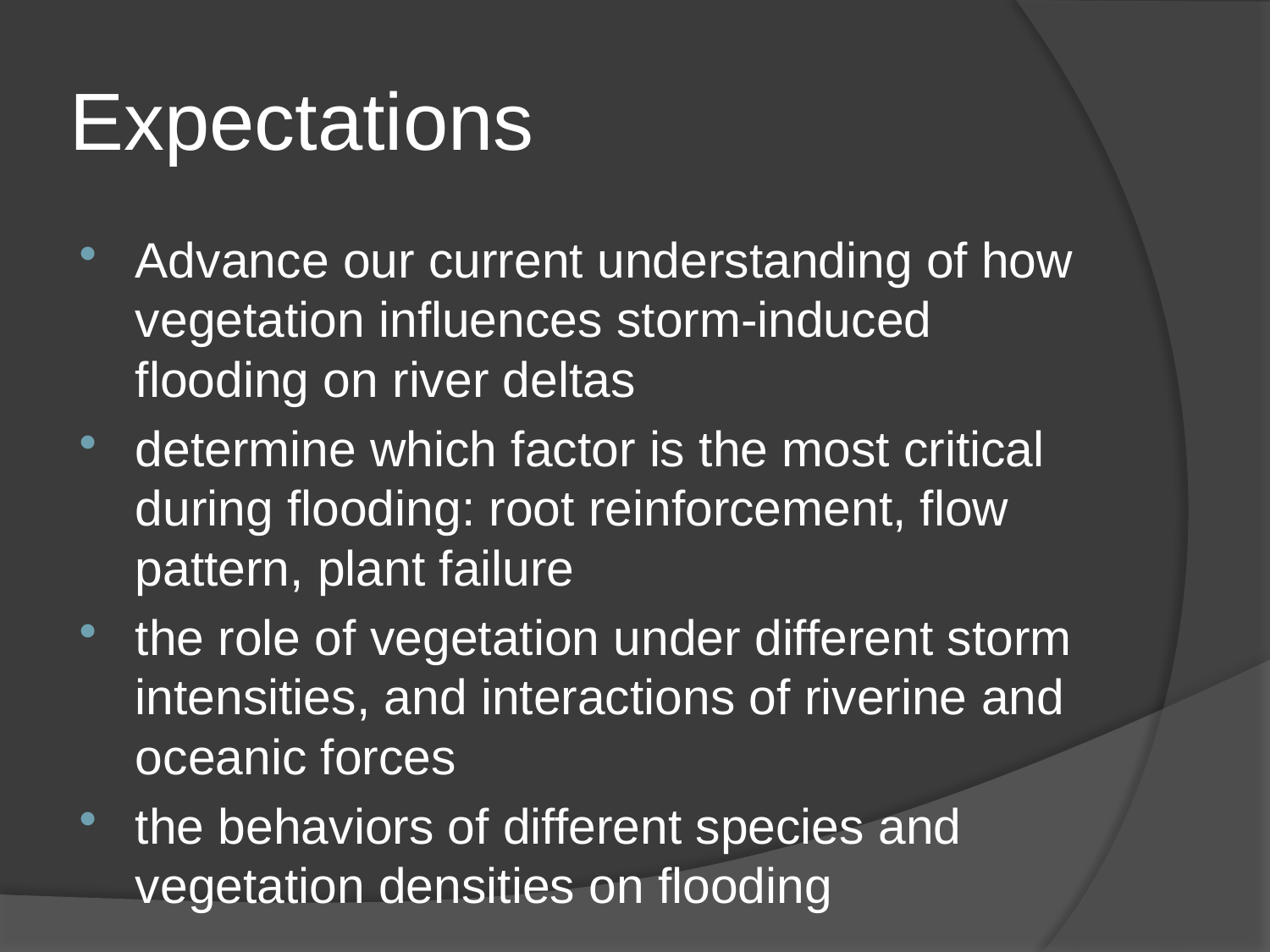

# Expectations
Advance our current understanding of how vegetation influences storm-induced flooding on river deltas
determine which factor is the most critical during flooding: root reinforcement, flow pattern, plant failure
the role of vegetation under different storm intensities, and interactions of riverine and oceanic forces
the behaviors of different species and vegetation densities on flooding